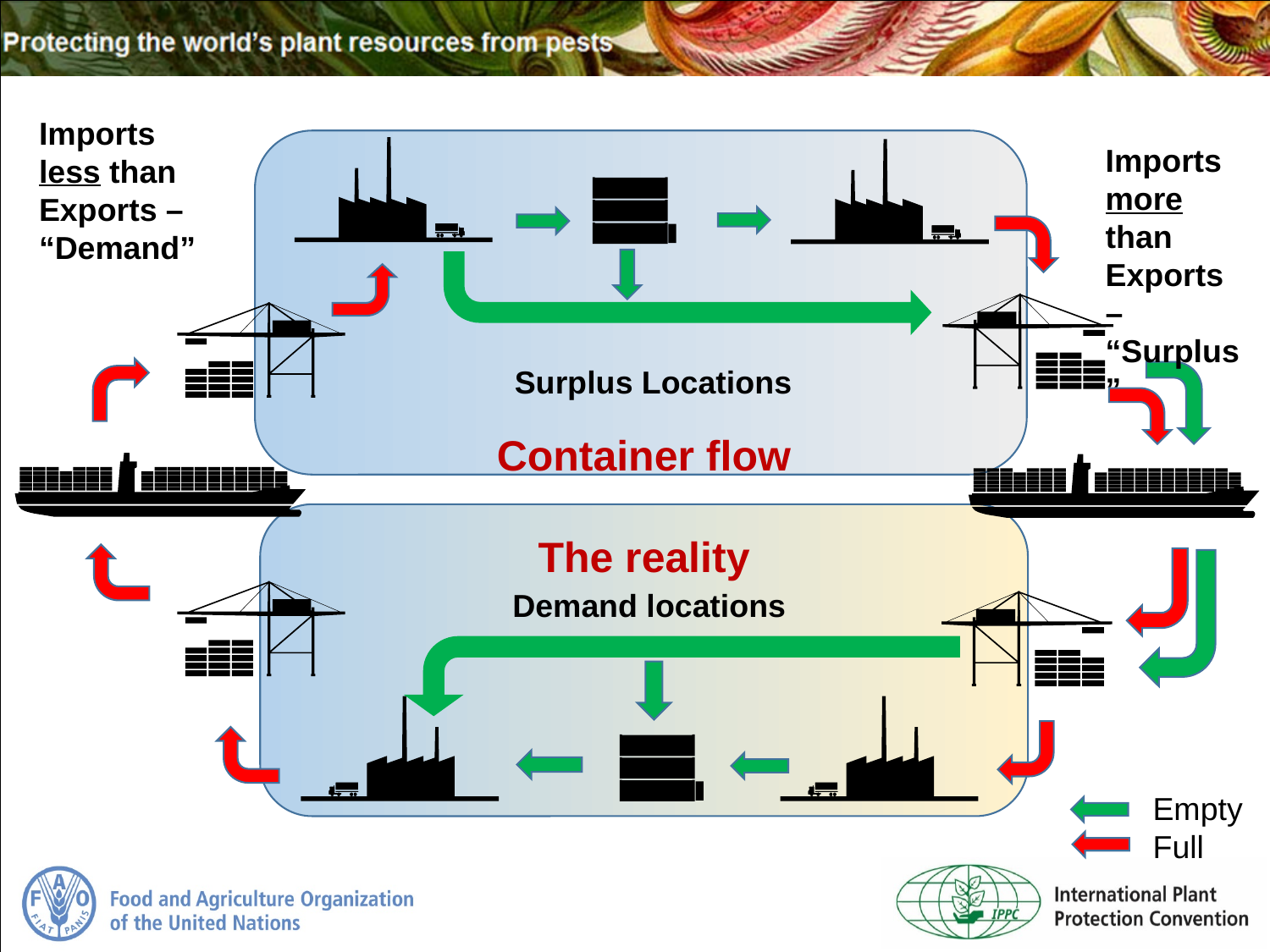

Imports  less than Exports – “Demand”

Imports  more than  Exports – “Surplus”

Surplus Locations

Container flow

The reality

Demand locations

Empty
Full